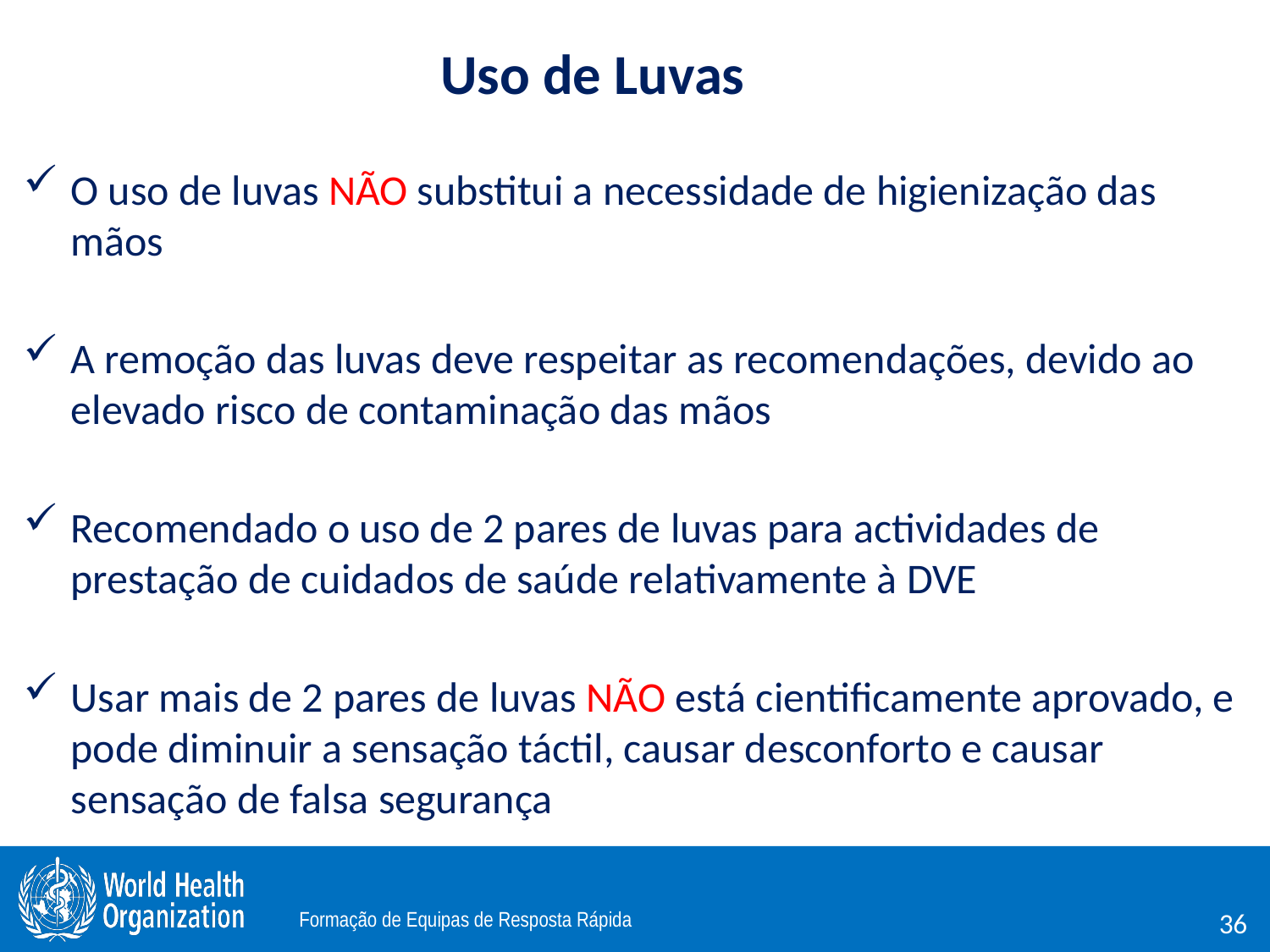

Uso de Luvas
O uso de luvas NÃO substitui a necessidade de higienização das mãos

A remoção das luvas deve respeitar as recomendações, devido ao elevado risco de contaminação das mãos

Recomendado o uso de 2 pares de luvas para actividades de prestação de cuidados de saúde relativamente à DVE

Usar mais de 2 pares de luvas NÃO está cientificamente aprovado, e pode diminuir a sensação táctil, causar desconforto e causar sensação de falsa segurança